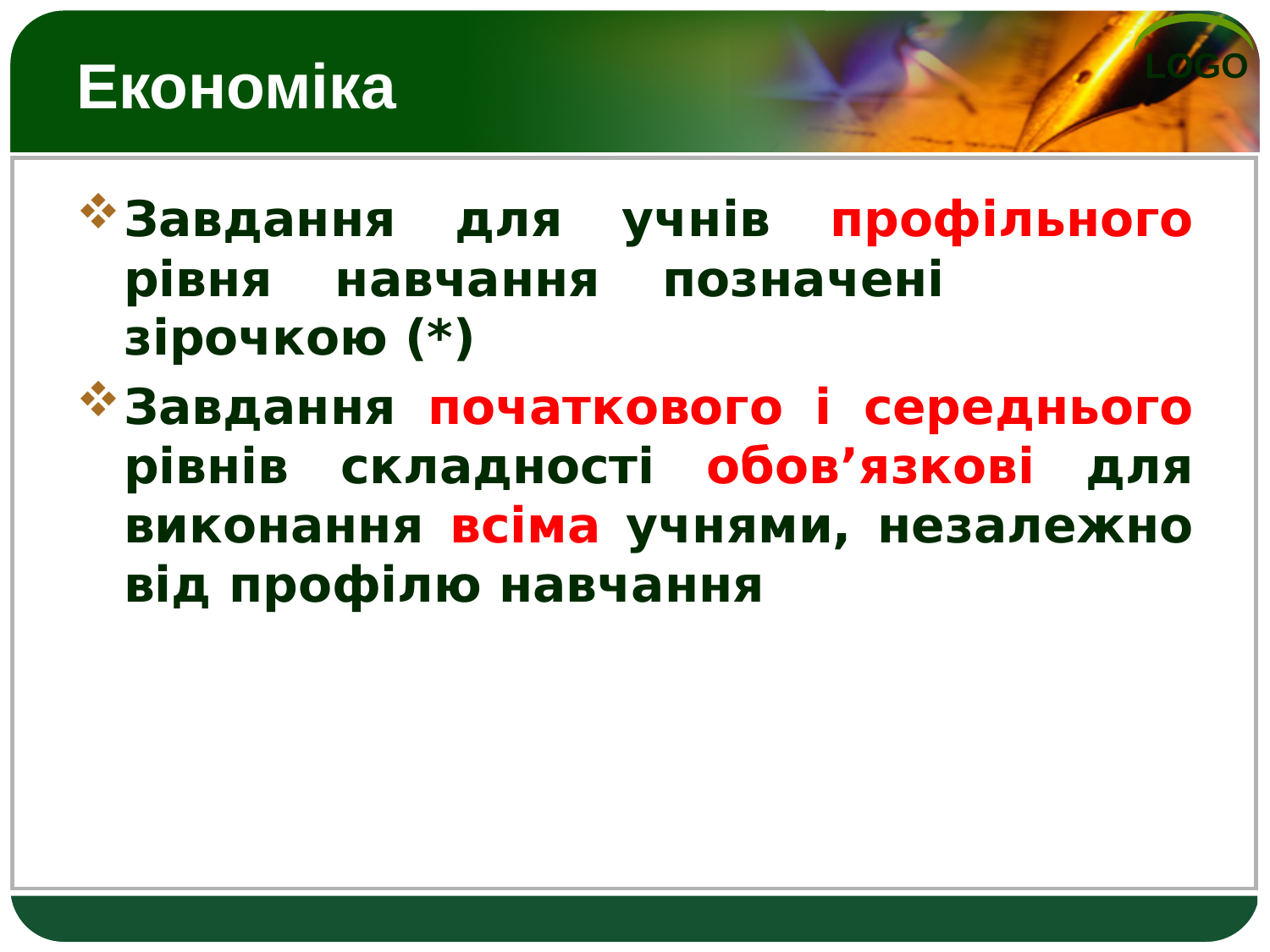

# Економіка
Завдання для учнів профільного рівня навчання позначені     зірочкою (*)
Завдання початкового і середнього рівнів складності обов’язкові для виконання всіма учнями, незалежно від профілю навчання